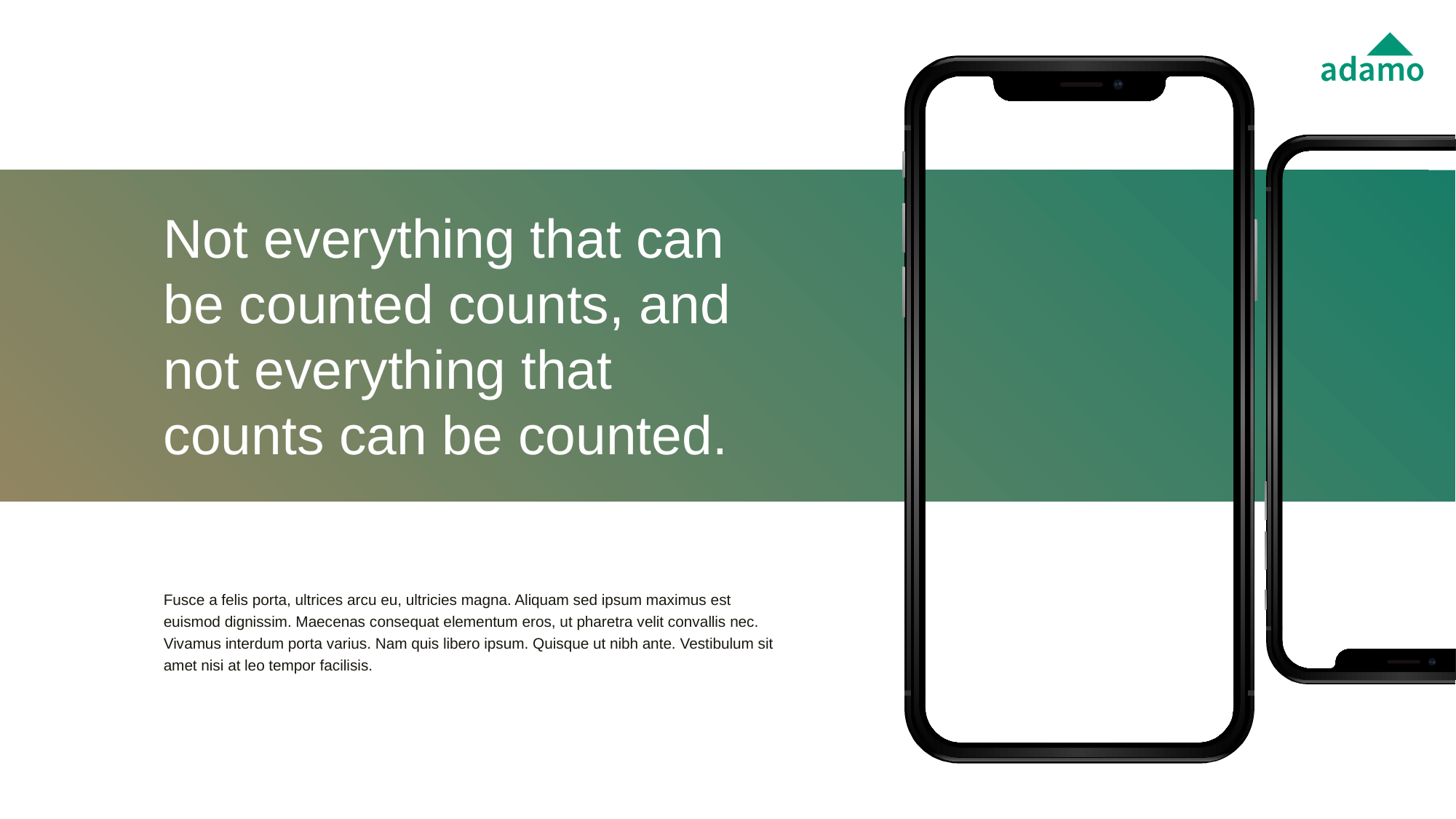

# Not everything that can be counted counts, and not everything that counts can be counted.
Fusce a felis porta, ultrices arcu eu, ultricies magna. Aliquam sed ipsum maximus est euismod dignissim. Maecenas consequat elementum eros, ut pharetra velit convallis nec. Vivamus interdum porta varius. Nam quis libero ipsum. Quisque ut nibh ante. Vestibulum sit amet nisi at leo tempor facilisis.